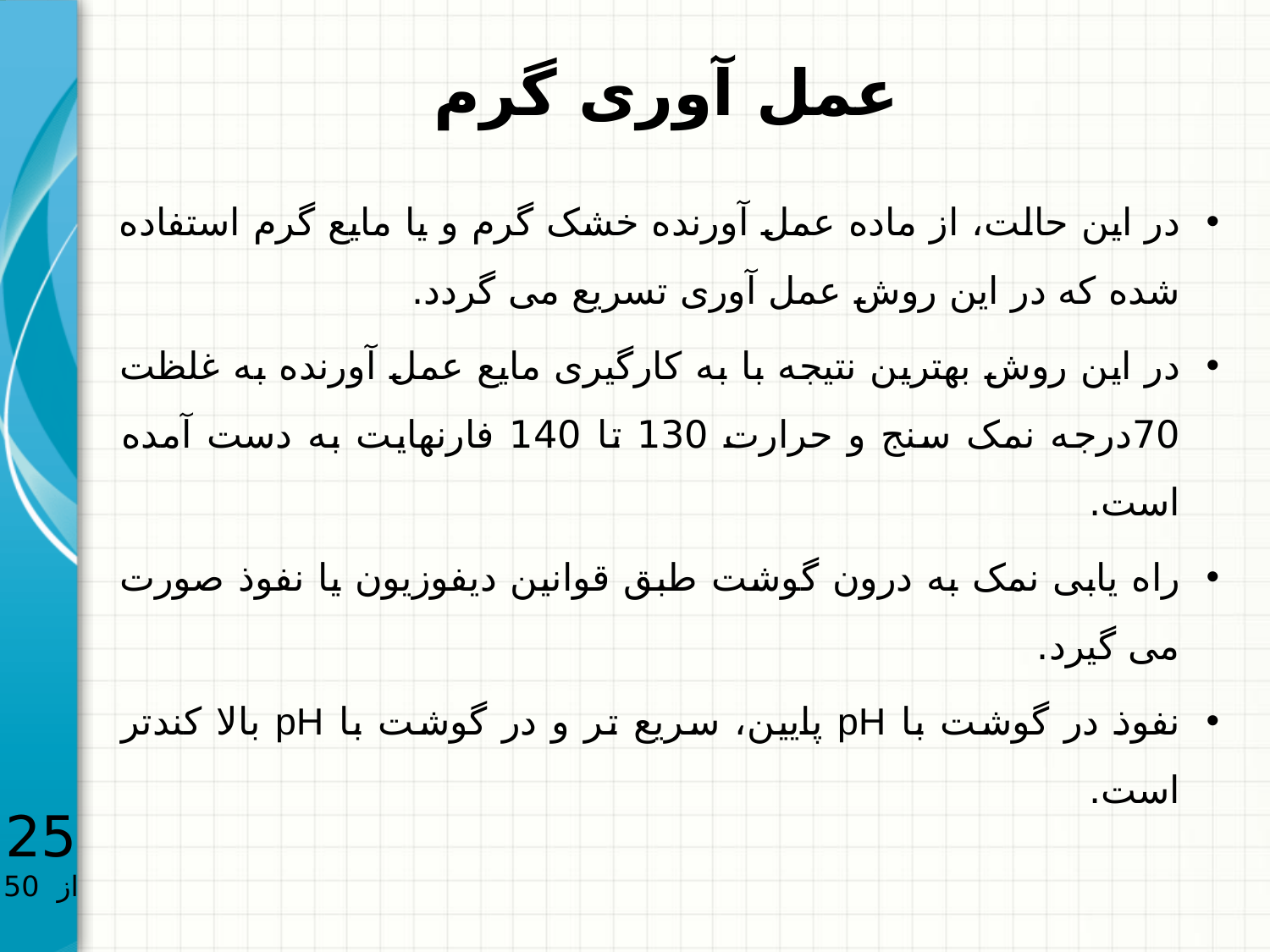

# عمل آوری گرم
در این حالت، از ماده عمل آورنده خشک گرم و یا مایع گرم استفاده شده که در این روش عمل آوری تسریع می گردد.
در این روش بهترین نتیجه با به کارگیری مایع عمل آورنده به غلظت 70درجه نمک سنج و حرارت 130 تا 140 فارنهایت به دست آمده است.
راه یابی نمک به درون گوشت طبق قوانین دیفوزیون یا نفوذ صورت می گیرد.
نفوذ در گوشت با pH پایین، سریع تر و در گوشت با pH بالا کندتر است.